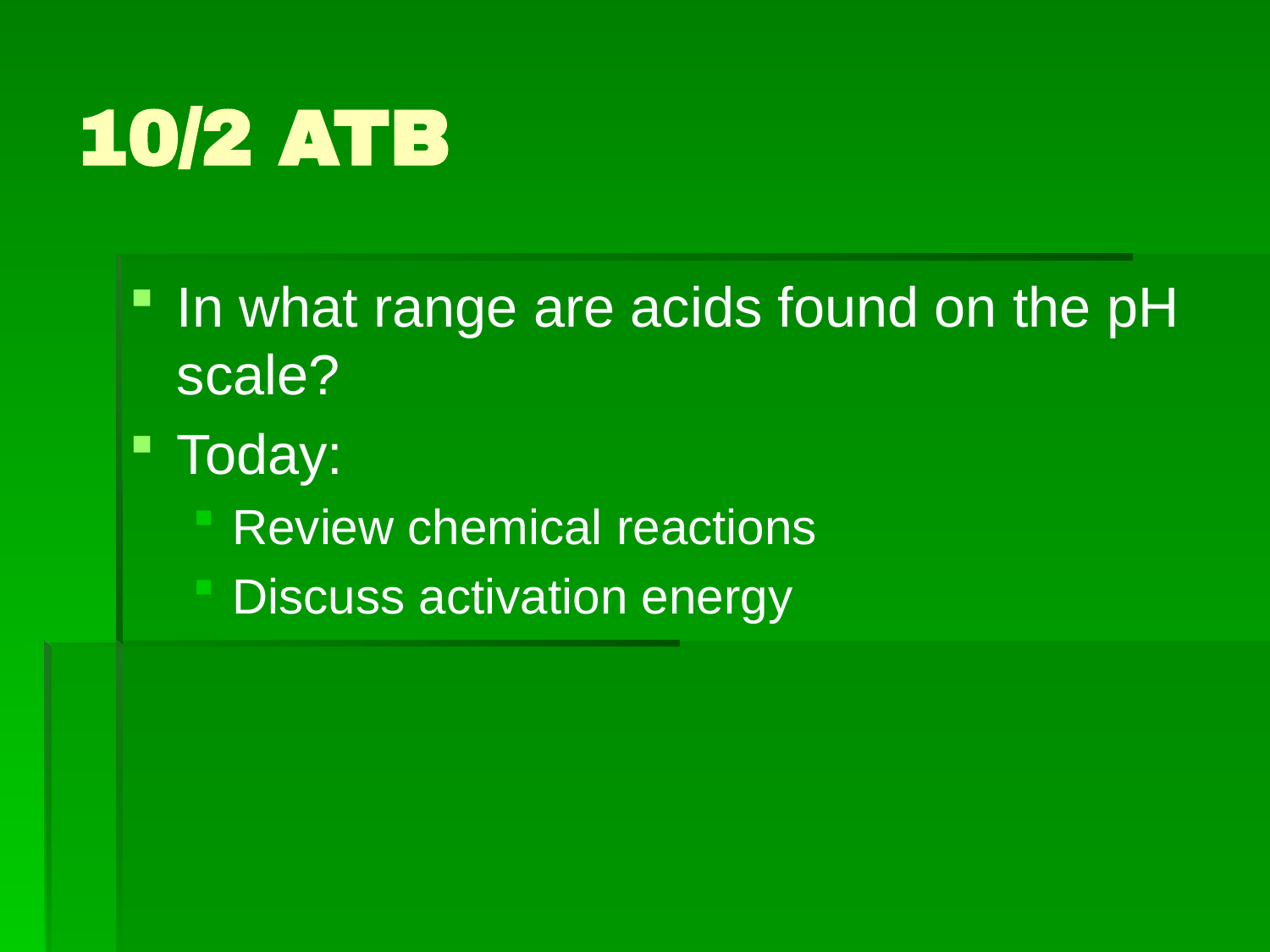

# 10/2 ATB
In what range are acids found on the pH scale?
Today:
Review chemical reactions
Discuss activation energy